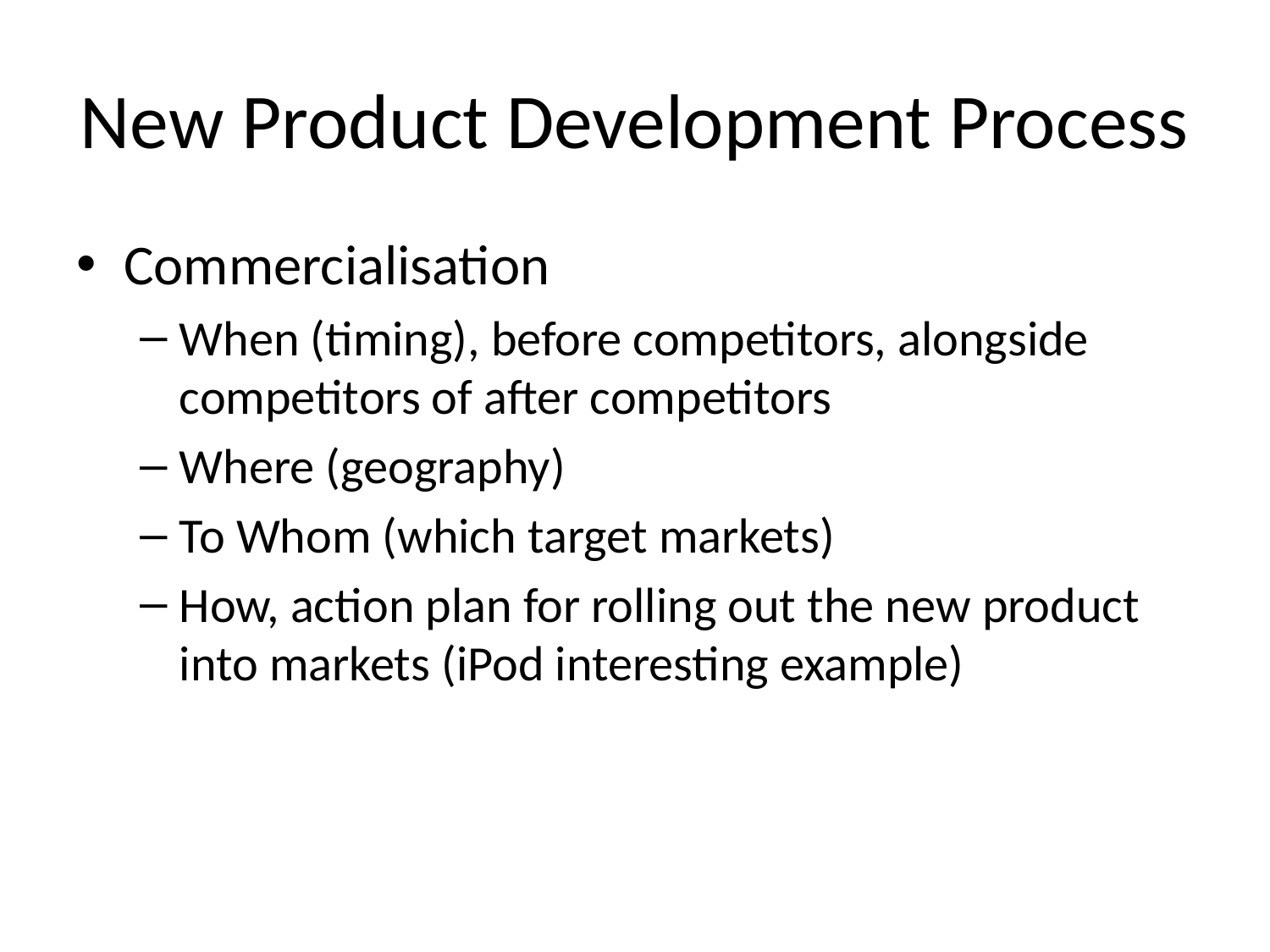

# New Product Development Process
Commercialisation
When (timing), before competitors, alongside competitors of after competitors
Where (geography)
To Whom (which target markets)
How, action plan for rolling out the new product into markets (iPod interesting example)